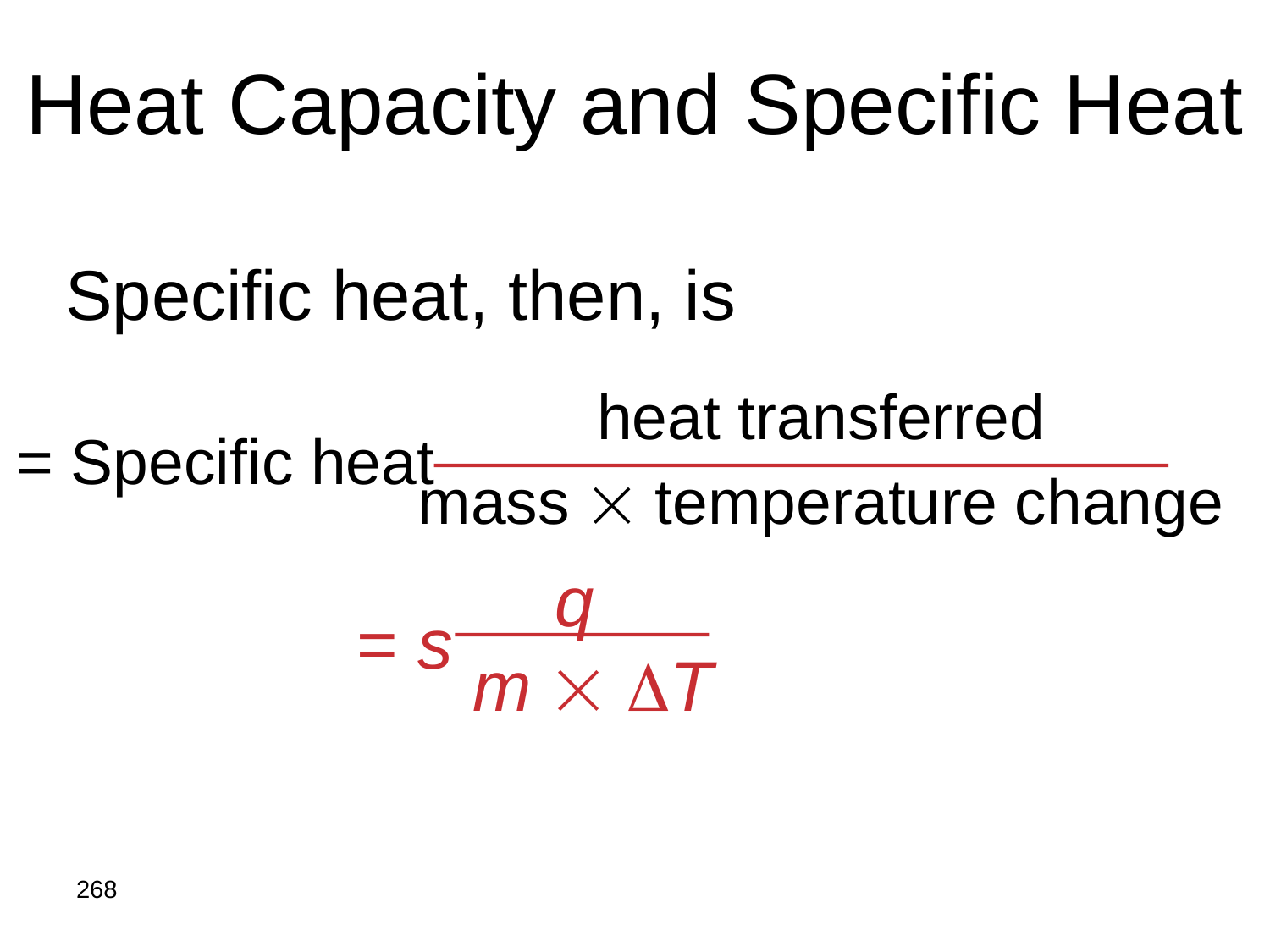

Heat Capacity and Specific Heat
Specific heat, then, is
heat transferred
Specific heat =
mass × temperature change

q
s =

m × ΔT
268